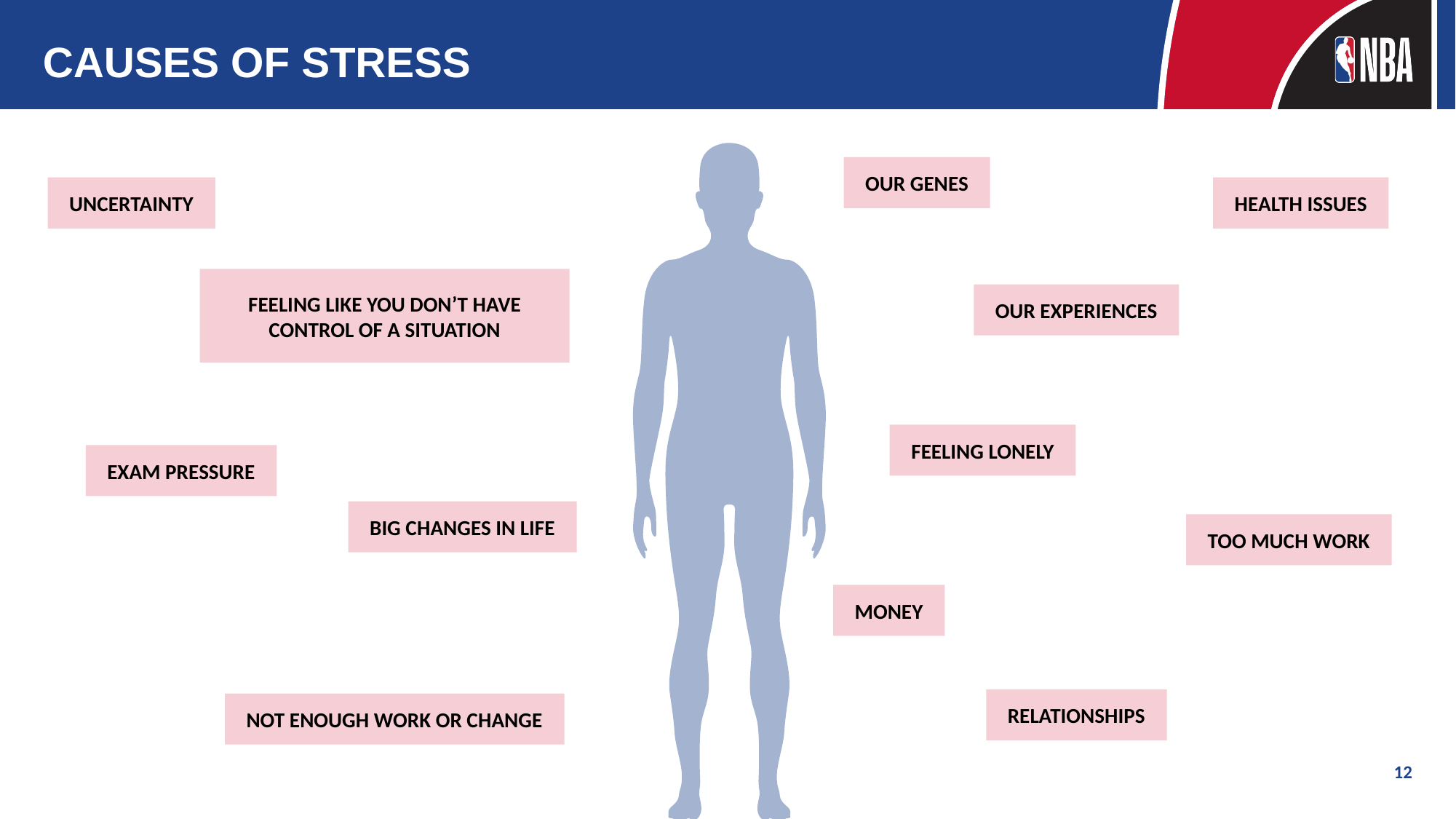

# CAUSES OF STRESS

OUR GENES
UNCERTAINTY
HEALTH ISSUES
FEELING LIKE YOU DON’T HAVE
CONTROL OF A SITUATION
OUR EXPERIENCES
FEELING LONELY
EXAM PRESSURE
BIG CHANGES IN LIFE
TOO MUCH WORK
MONEY
RELATIONSHIPS
NOT ENOUGH WORK OR CHANGE
12